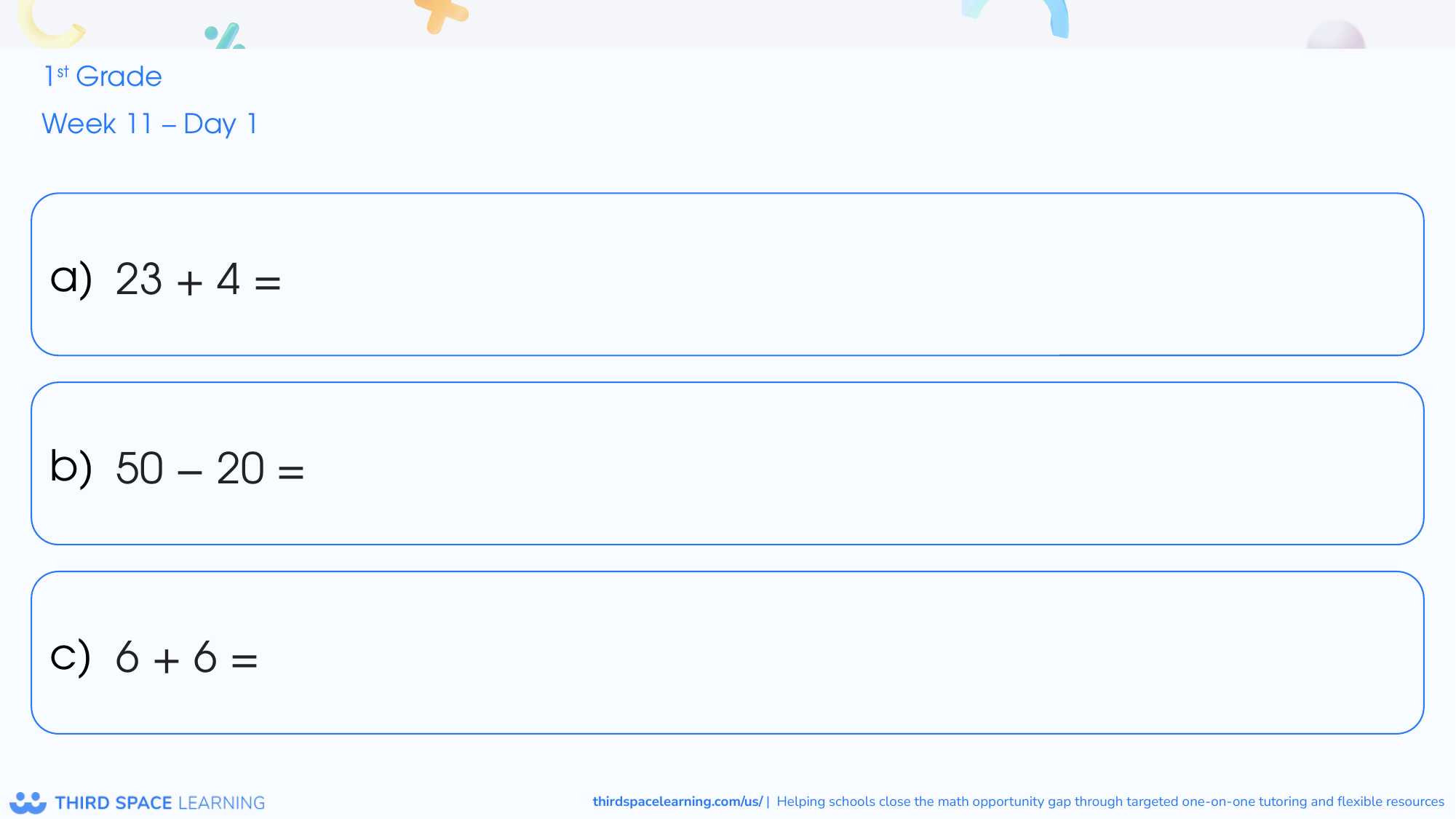

1st Grade
Week 11 – Day 1
23 + 4 =
50 − 20 =
6 + 6 =